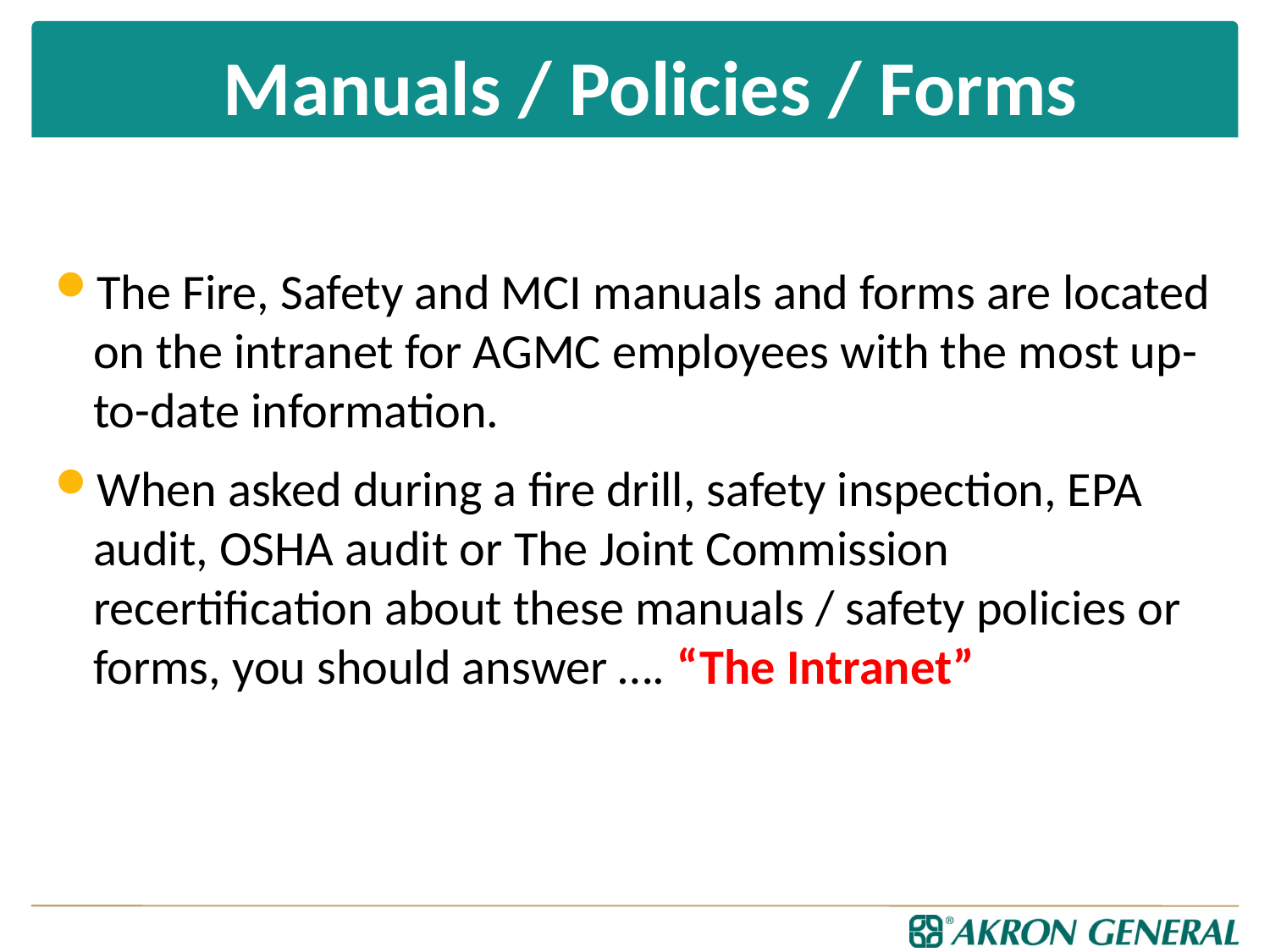

# Manuals / Policies / Forms
The Fire, Safety and MCI manuals and forms are located on the intranet for AGMC employees with the most up-to-date information.
When asked during a fire drill, safety inspection, EPA audit, OSHA audit or The Joint Commission recertification about these manuals / safety policies or forms, you should answer …. “The Intranet”